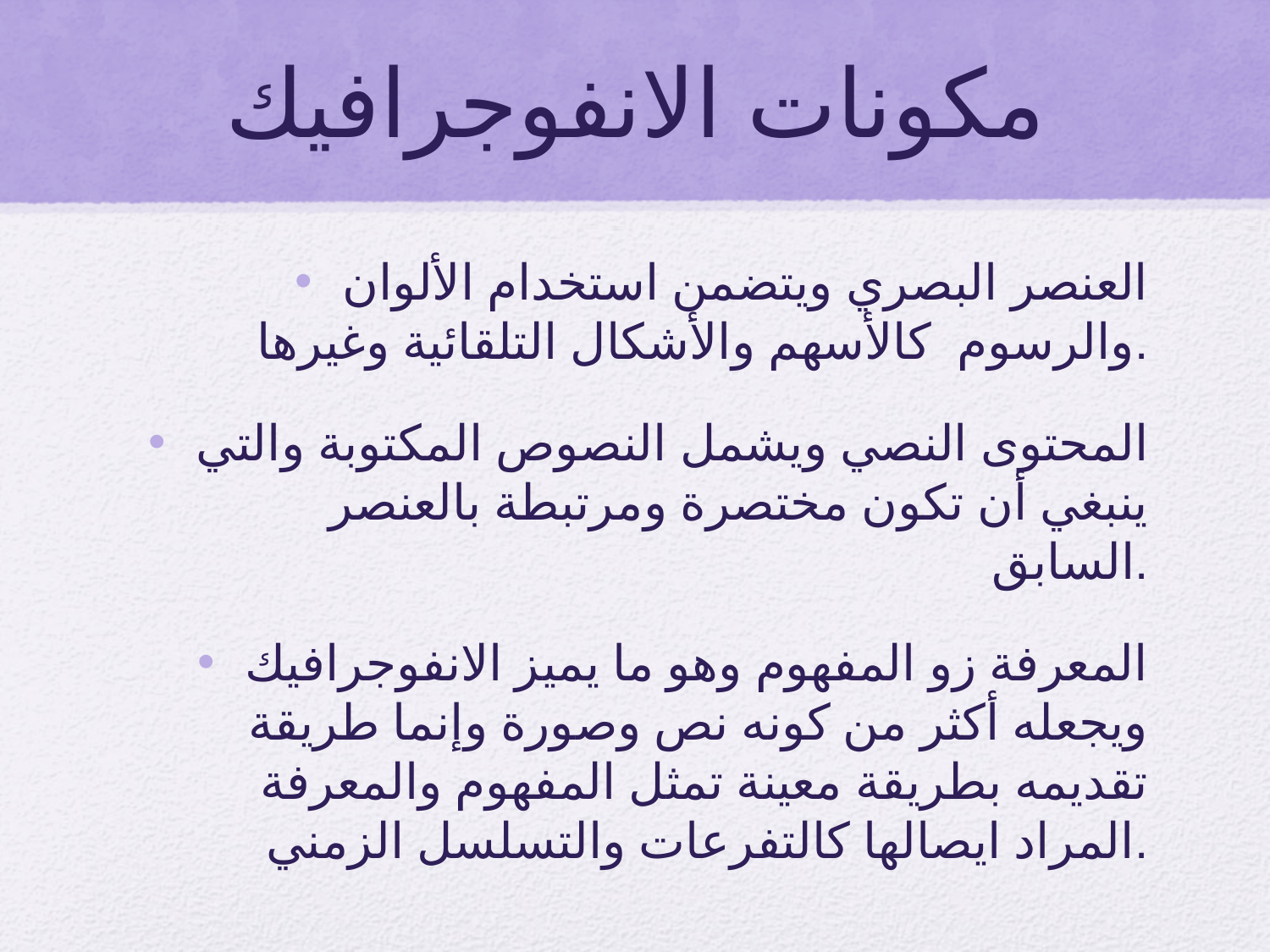

# مكونات الانفوجرافيك
العنصر البصري ويتضمن استخدام الألوان والرسوم  كالأسهم والأشكال التلقائية وغيرها.
المحتوى النصي ويشمل النصوص المكتوبة والتي ينبغي أن تكون مختصرة ومرتبطة بالعنصر السابق.
المعرفة زو المفهوم وهو ما يميز الانفوجرافيك ويجعله أكثر من كونه نص وصورة وإنما طريقة تقديمه بطريقة معينة تمثل المفهوم والمعرفة المراد ايصالها كالتفرعات والتسلسل الزمني.